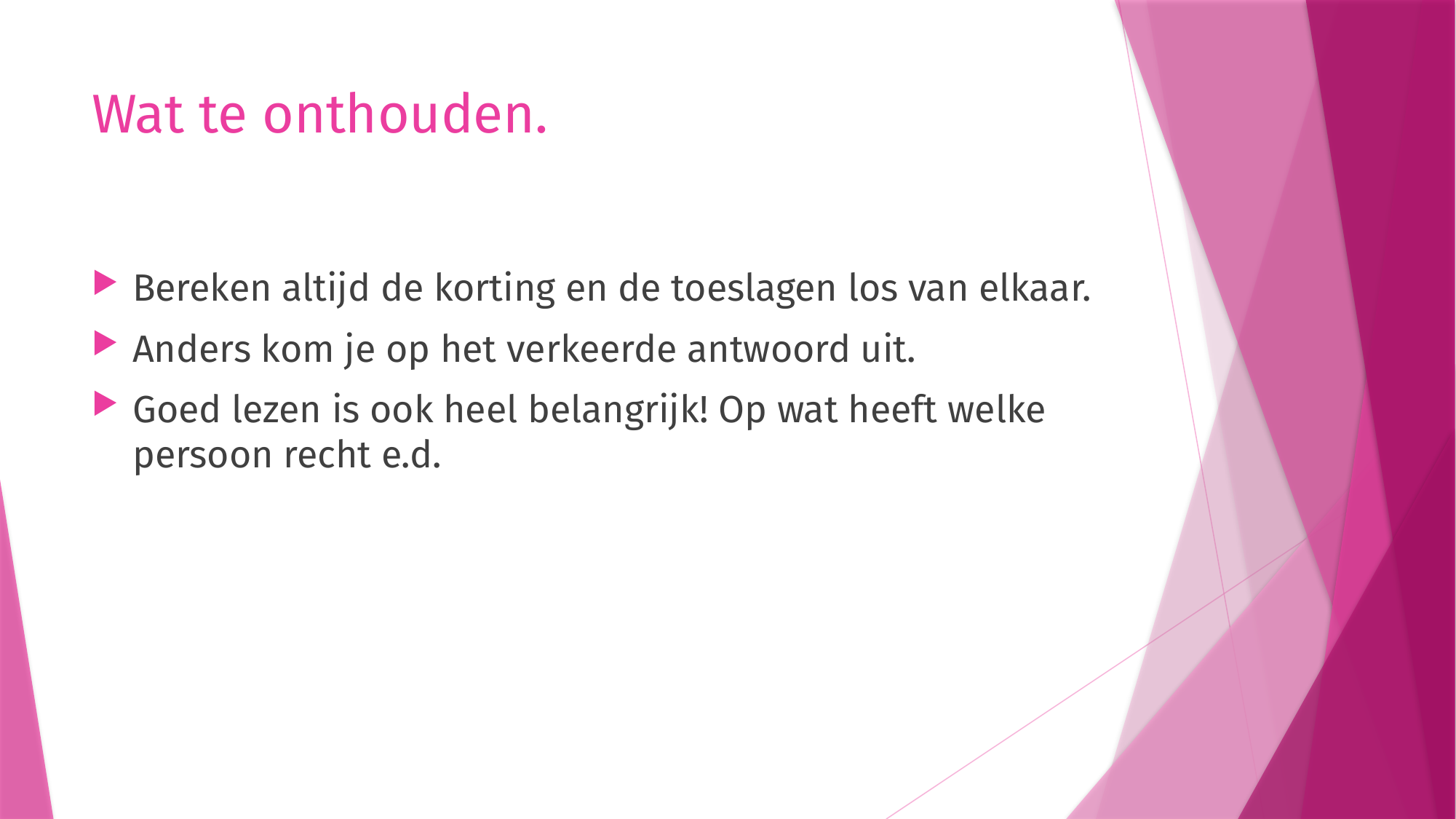

# Wat te onthouden.
Bereken altijd de korting en de toeslagen los van elkaar.
Anders kom je op het verkeerde antwoord uit.
Goed lezen is ook heel belangrijk! Op wat heeft welke persoon recht e.d.